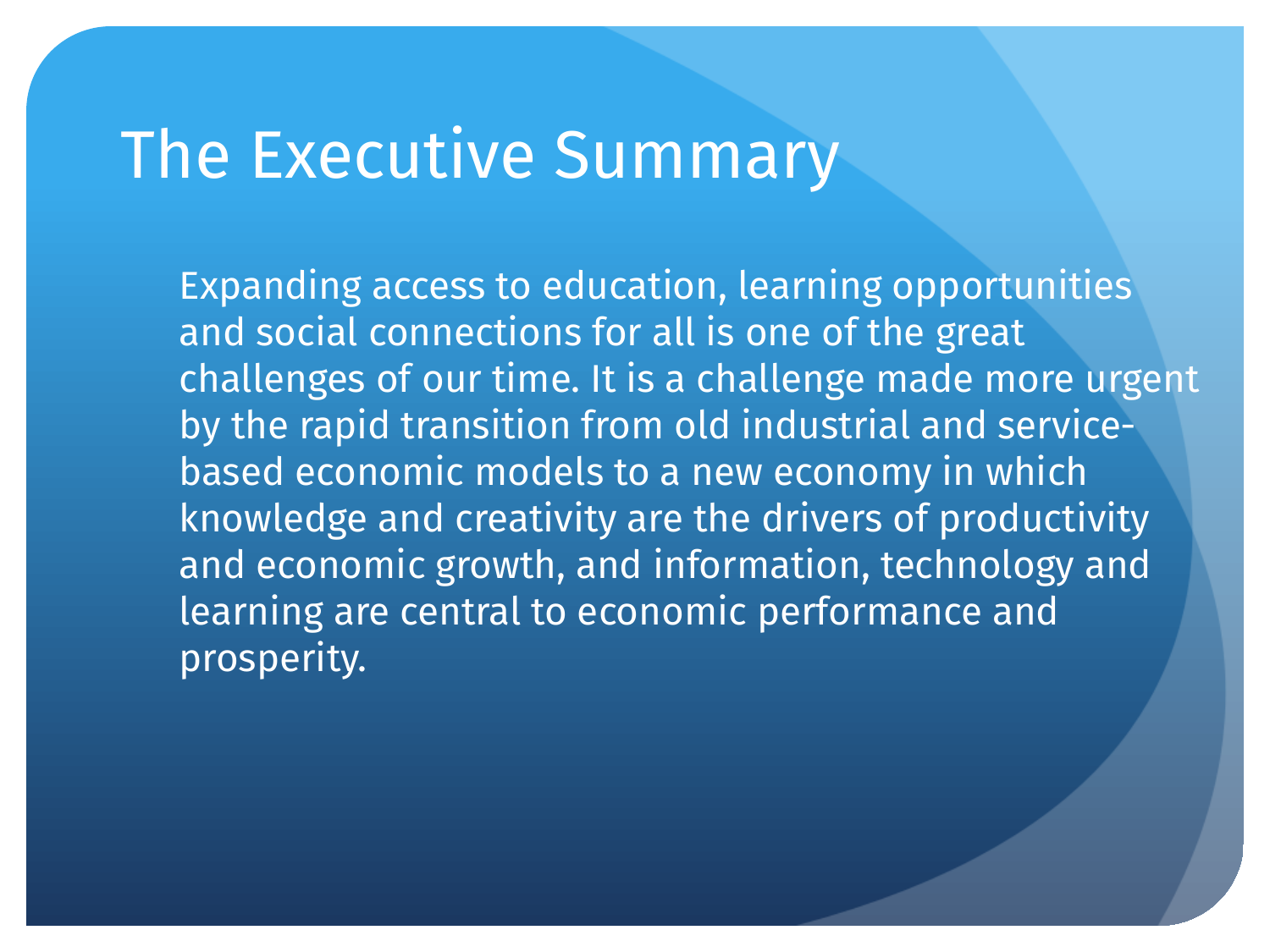

# The Executive Summary
Expanding access to education, learning opportunities and social connections for all is one of the great challenges of our time. It is a challenge made more urgent by the rapid transition from old industrial and service-based economic models to a new economy in which knowledge and creativity are the drivers of productivity and economic growth, and information, technology and learning are central to economic performance and prosperity.